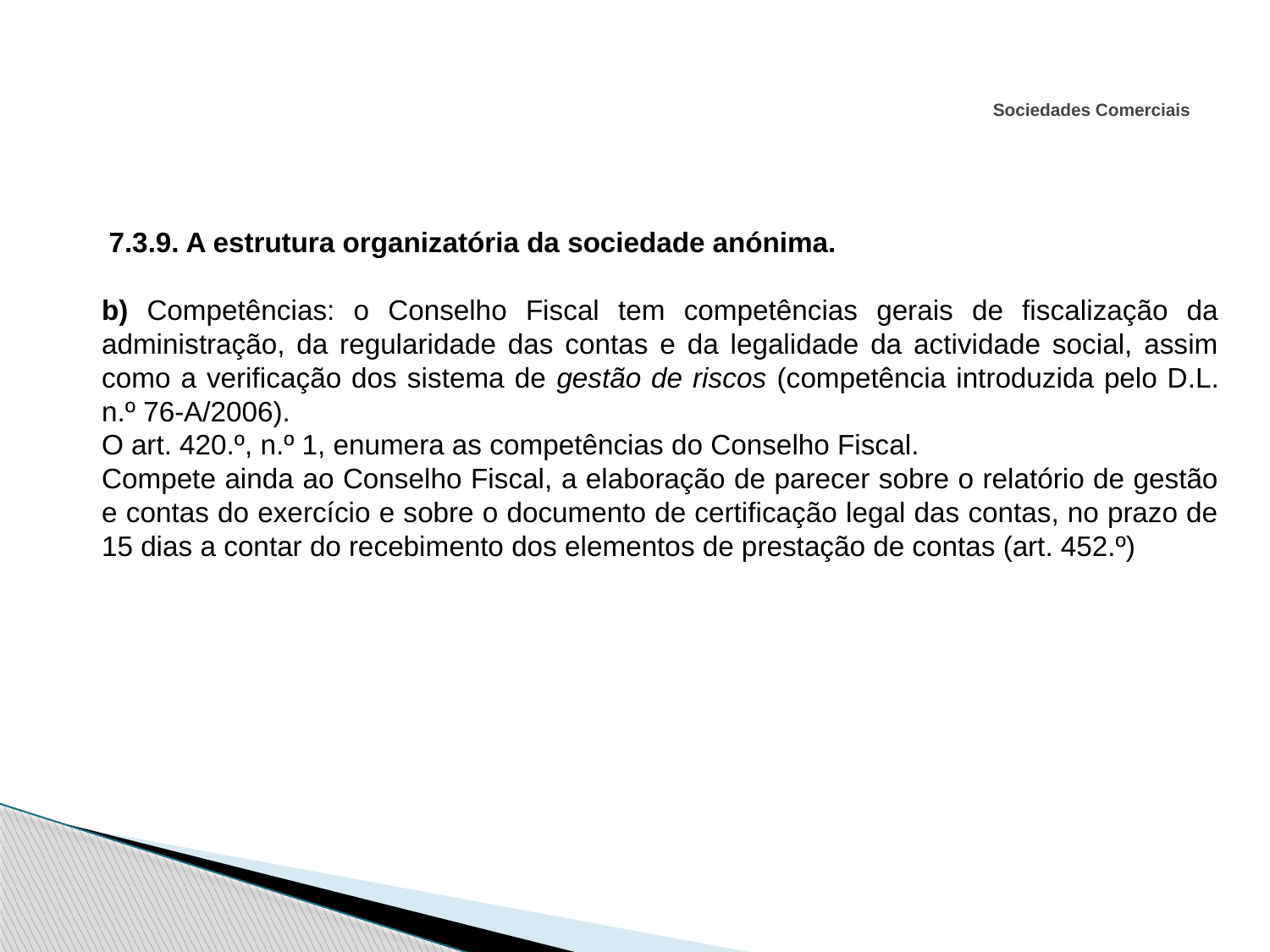

# Sociedades Comerciais
 7.3.9. A estrutura organizatória da sociedade anónima.

b) Competências: o Conselho Fiscal tem competências gerais de fiscalização da administração, da regularidade das contas e da legalidade da actividade social, assim como a verificação dos sistema de gestão de riscos (competência introduzida pelo D.L. n.º 76-A/2006).
O art. 420.º, n.º 1, enumera as competências do Conselho Fiscal.
Compete ainda ao Conselho Fiscal, a elaboração de parecer sobre o relatório de gestão e contas do exercício e sobre o documento de certificação legal das contas, no prazo de 15 dias a contar do recebimento dos elementos de prestação de contas (art. 452.º)